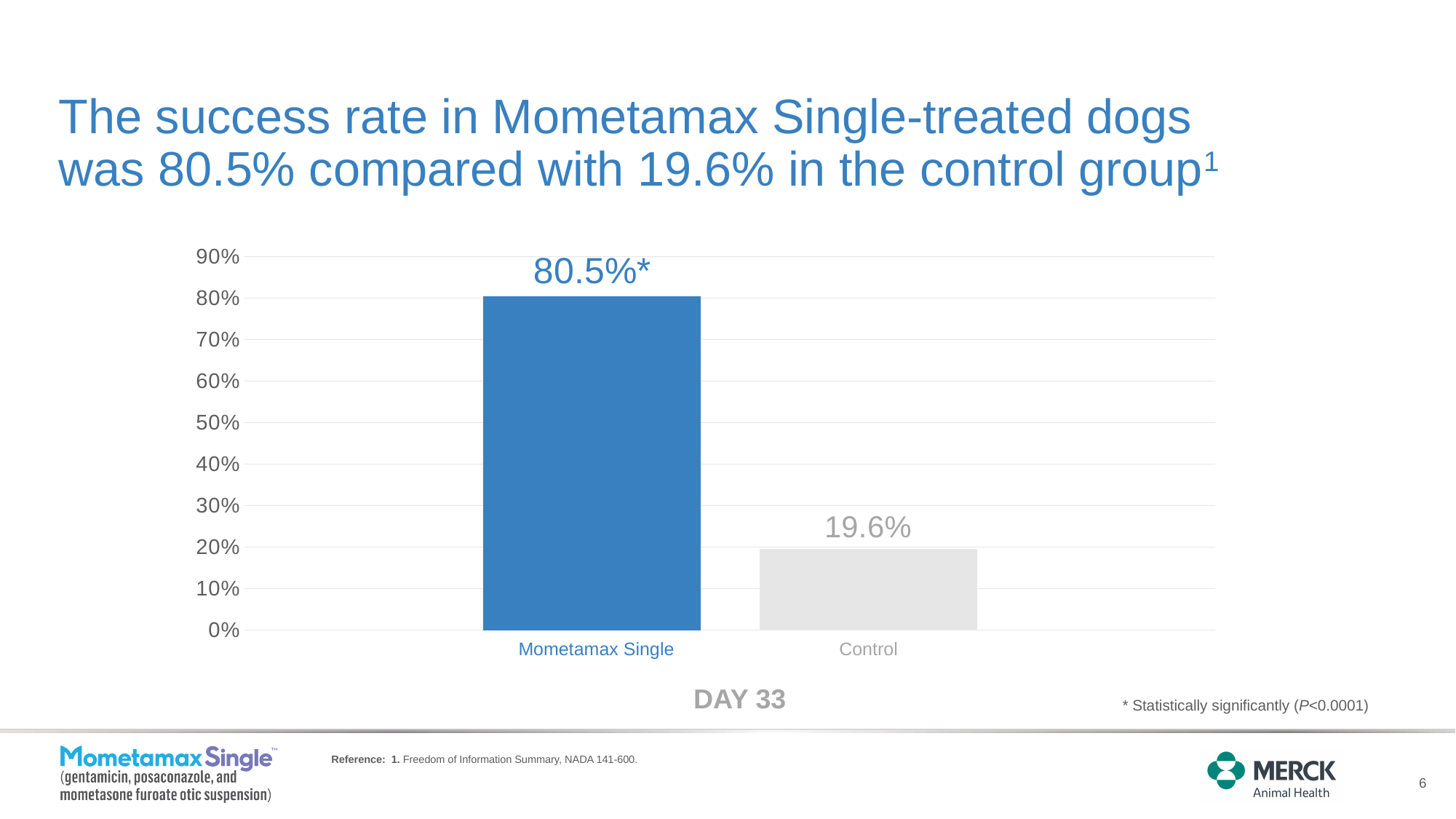

The success rate in Mometamax Single-treated dogs
was 80.5% compared with 19.6% in the control group1

### Chart

| Category | Mometamax Single ™  | Control |
|---|---|---|
| Day 33 | 0.805 | 0.196 |
Mometamax Single
Control
DAY 33
* Statistically significantly (P<0.0001)
Reference:  1. Freedom of Information Summary, NADA 141-600.